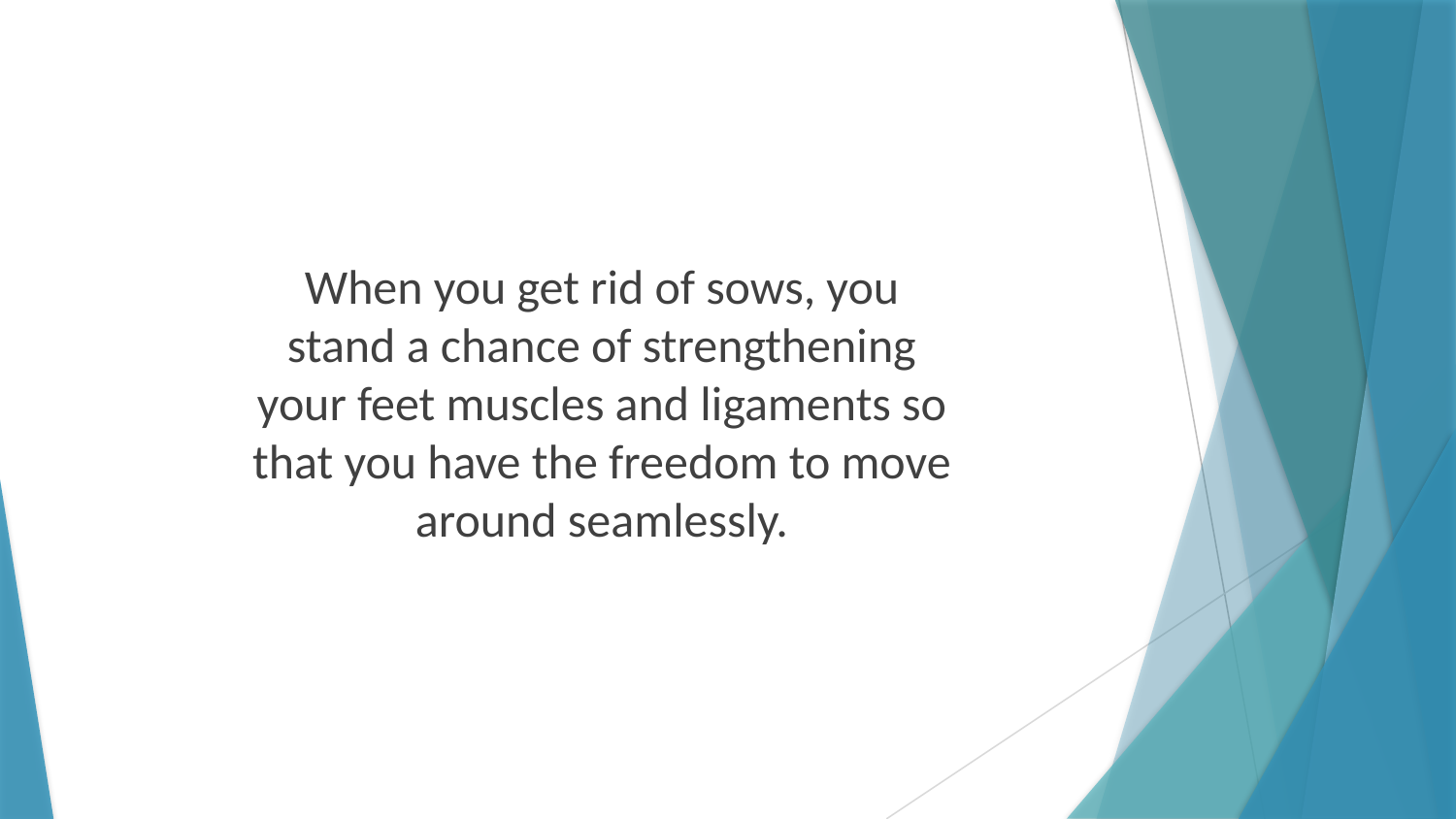

When you get rid of sows, you stand a chance of strengthening your feet muscles and ligaments so that you have the freedom to move around seamlessly.